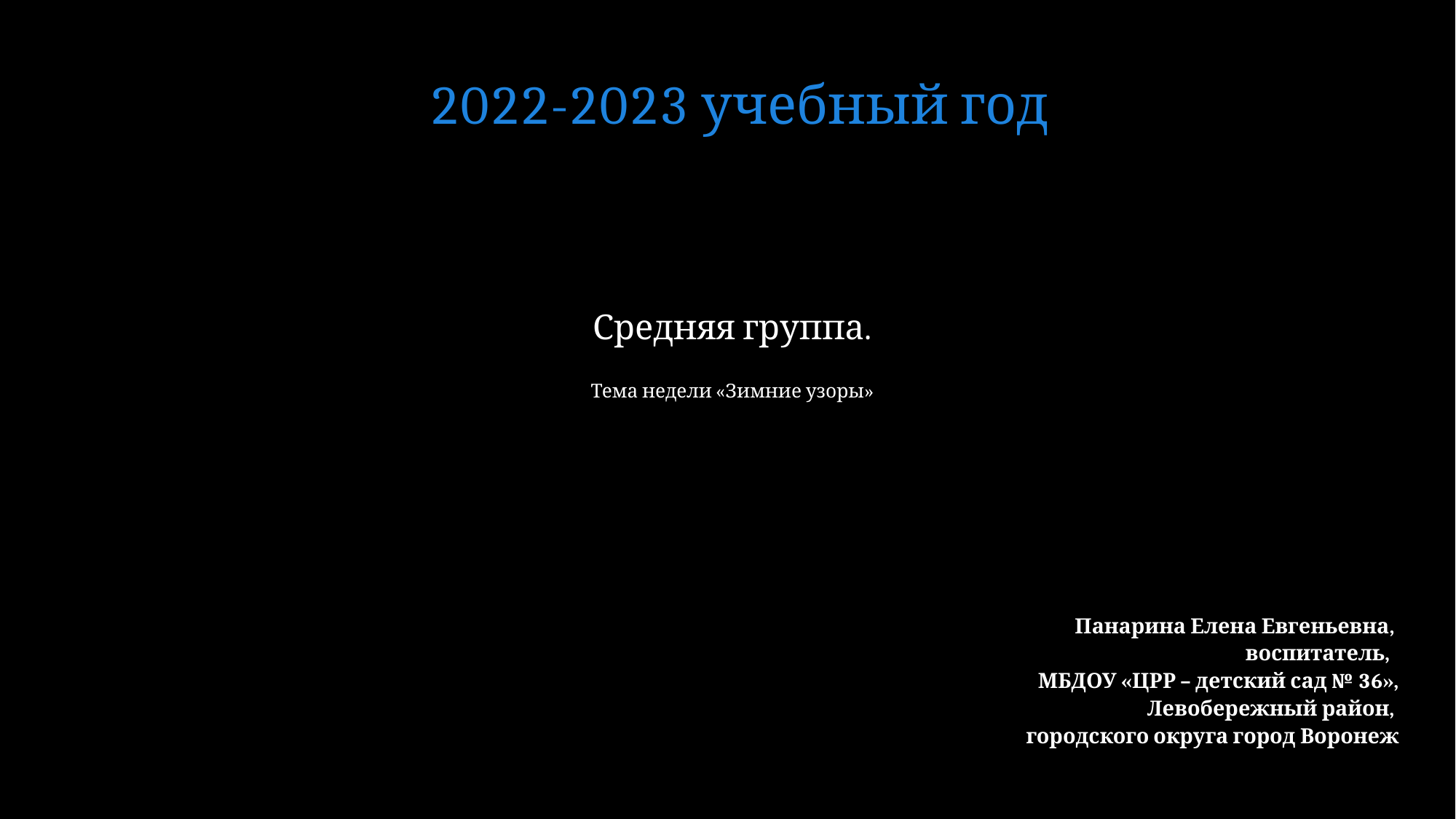

2022-2023 учебный год
# Средняя группа. Тема недели «Зимние узоры»

Панарина Елена Евгеньевна,
воспитатель,
МБДОУ «ЦРР – детский сад № 36»,
 Левобережный район,
городского округа город Воронеж